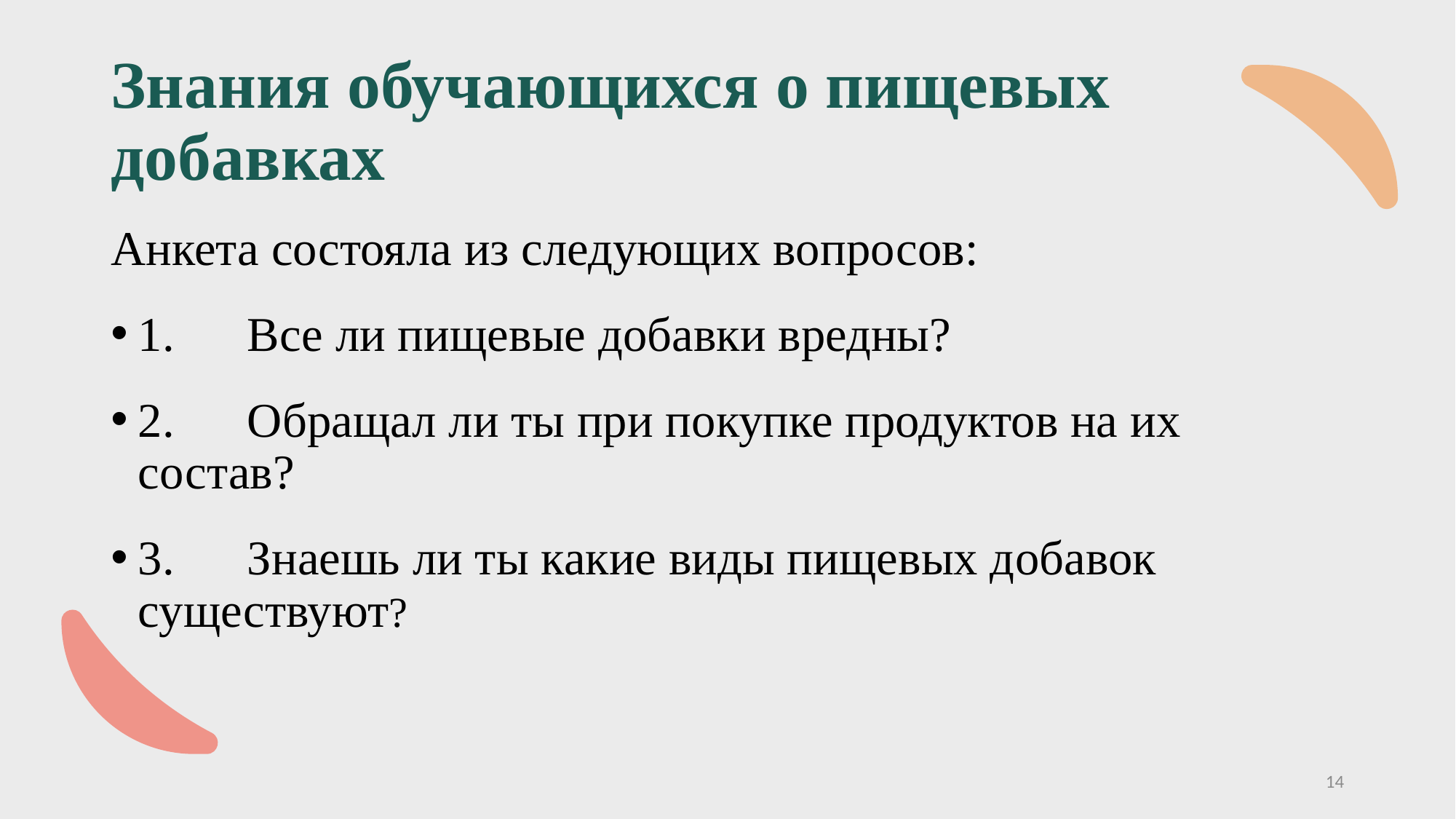

# Знания обучающихся о пищевых добавках
Анкета состояла из следующих вопросов:
1.	Все ли пищевые добавки вредны?
2.	Обращал ли ты при покупке продуктов на их состав?
3.	Знаешь ли ты какие виды пищевых добавок существуют?

14